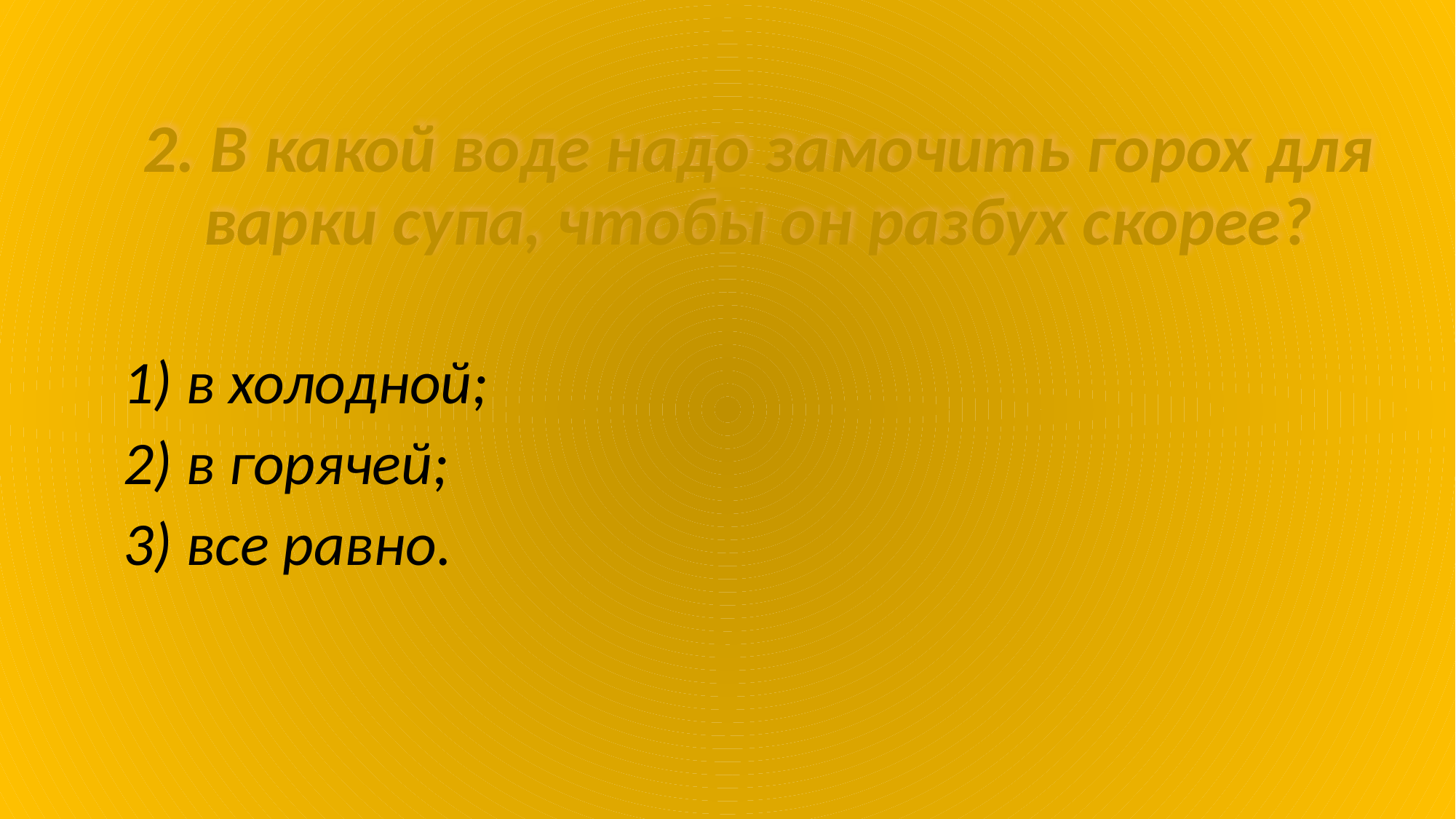

2. В какой воде надо замочить горох для варки супа, чтобы он разбух скорее?
#
1) в холодной;
2) в горячей;
3) все равно.